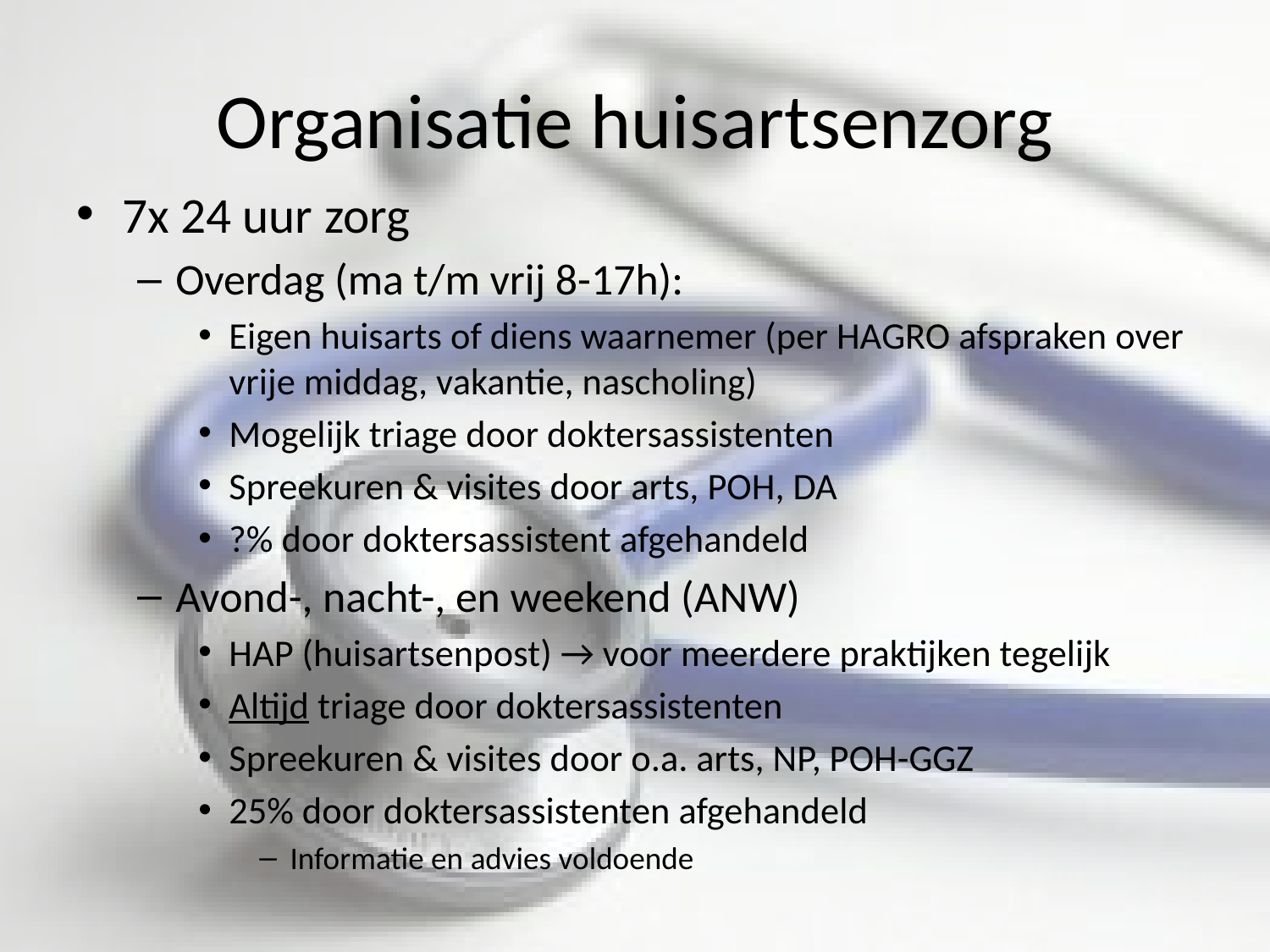

# Organisatie huisartsenzorg
7x 24 uur zorg
Overdag (ma t/m vrij 8-17h):
Eigen huisarts of diens waarnemer (per HAGRO afspraken over vrije middag, vakantie, nascholing)
Mogelijk triage door doktersassistenten
Spreekuren & visites door arts, POH, DA
?% door doktersassistent afgehandeld
Avond-, nacht-, en weekend (ANW)
HAP (huisartsenpost) → voor meerdere praktijken tegelijk
Altijd triage door doktersassistenten
Spreekuren & visites door o.a. arts, NP, POH-GGZ
25% door doktersassistenten afgehandeld
Informatie en advies voldoende